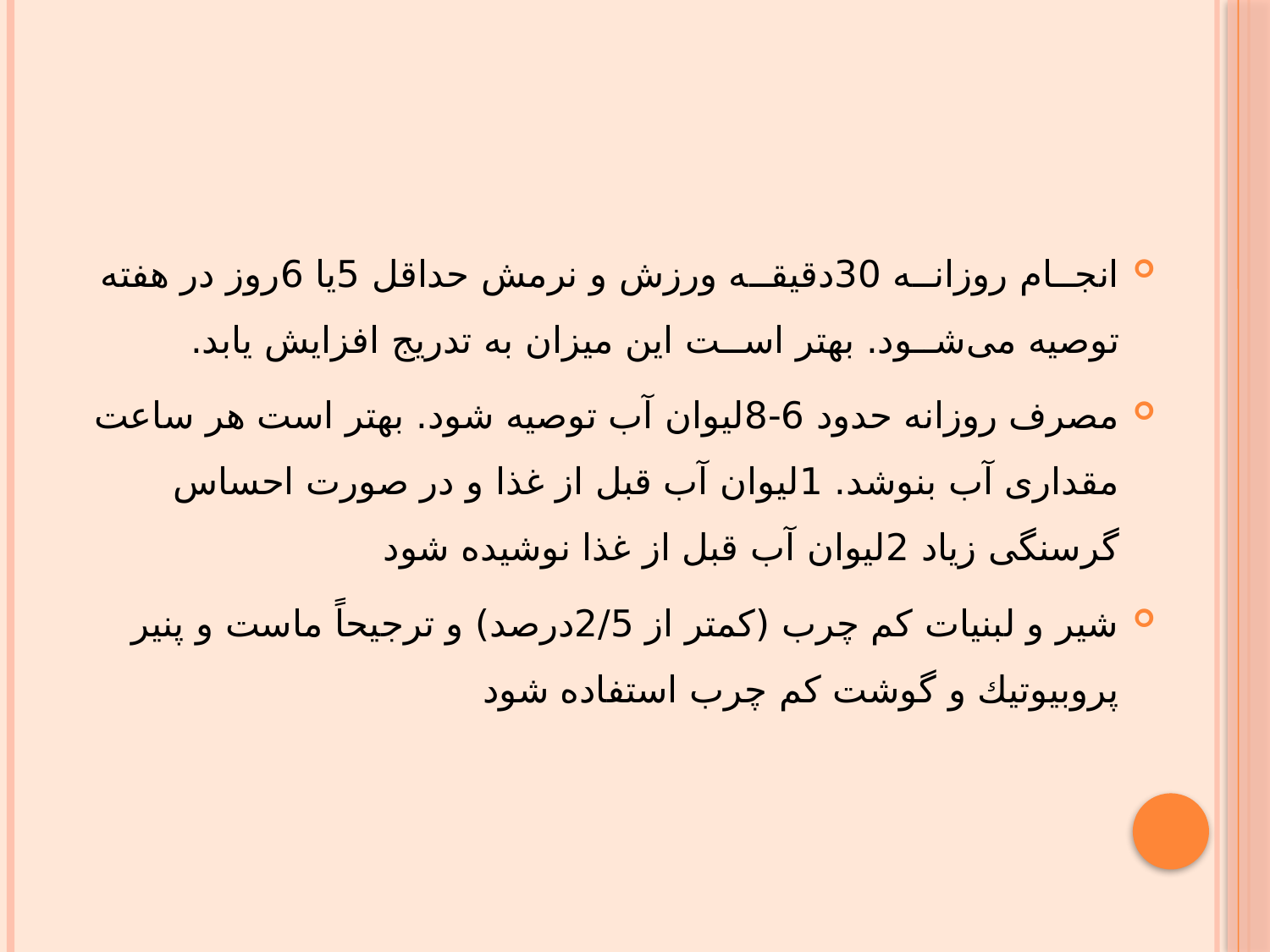

#
انجــام روزانــه 30دقيقــه ورزش و نرمش حداقل 5يا 6روز در هفته توصيه مى‌شــود. بهتر اســت اين ميزان به تدريج افزايش يابد.
مصرف روزانه حدود 6-8ليوان آب توصيه شود. بهتر است هر ساعت مقدارى آب بنوشد. 1ليوان آب قبل از غذا و در صورت احساس گرسنگى زياد 2ليوان آب قبل از غذا نوشيده شود
شير و لبنيات كم چرب (كمتر از 2/5درصد) و ترجيحاً ماست و پنير پروبيوتيك و گوشت كم چرب استفاده شود